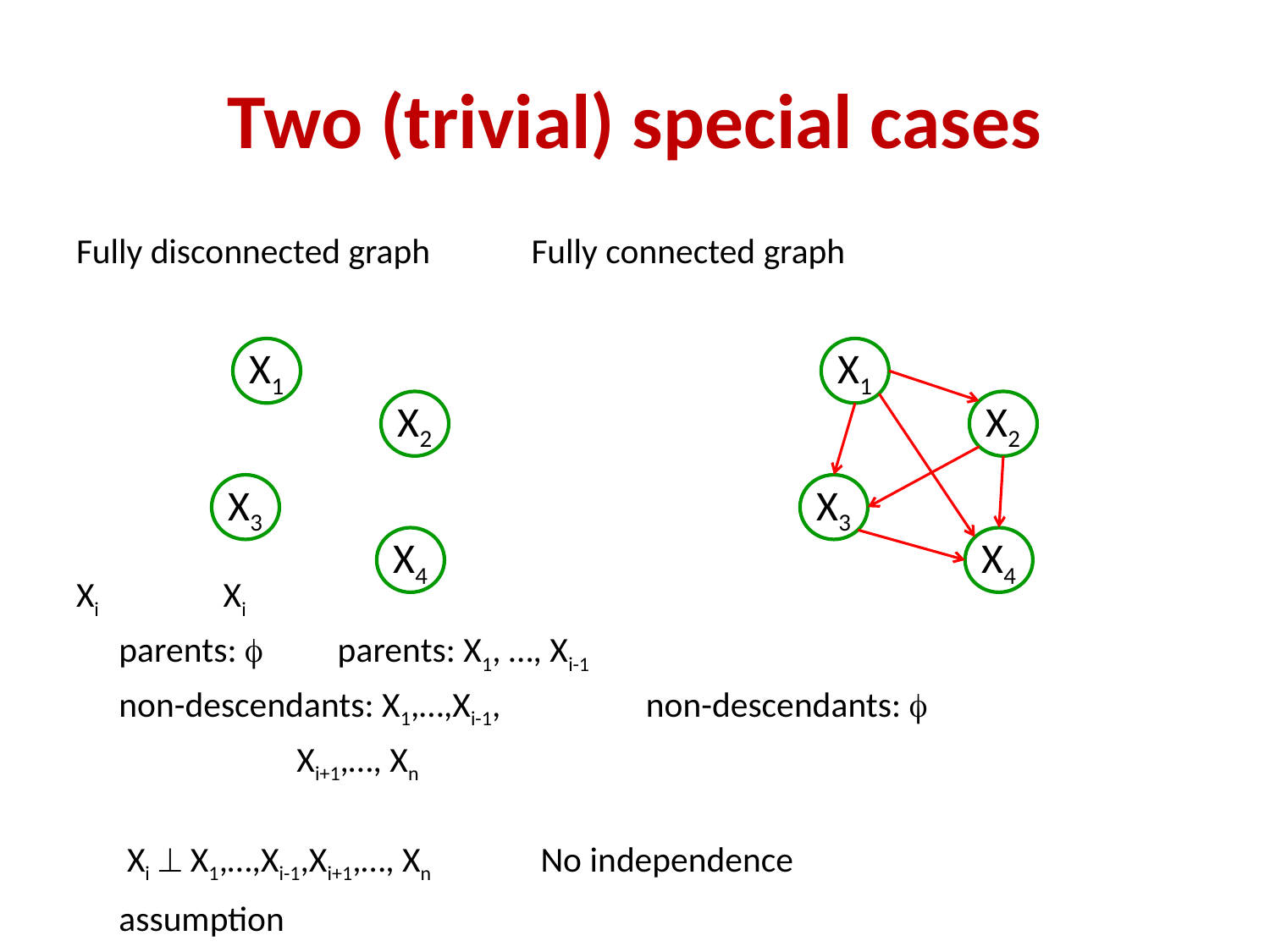

# Two (trivial) special cases
Fully disconnected graph	            Fully connected graph

Xi 					             Xi
	parents: φ				 parents: X1, …, Xi-1
	non-descendants: X1,…,Xi-1, 	    	non-descendants: φ
		     	         Xi+1,…, Xn

	 Xi ⊥ X1,…,Xi-1,Xi+1,…, Xn 		No independence
						assumption
X1
X1
X2
X2
X3
X3
X4
X4